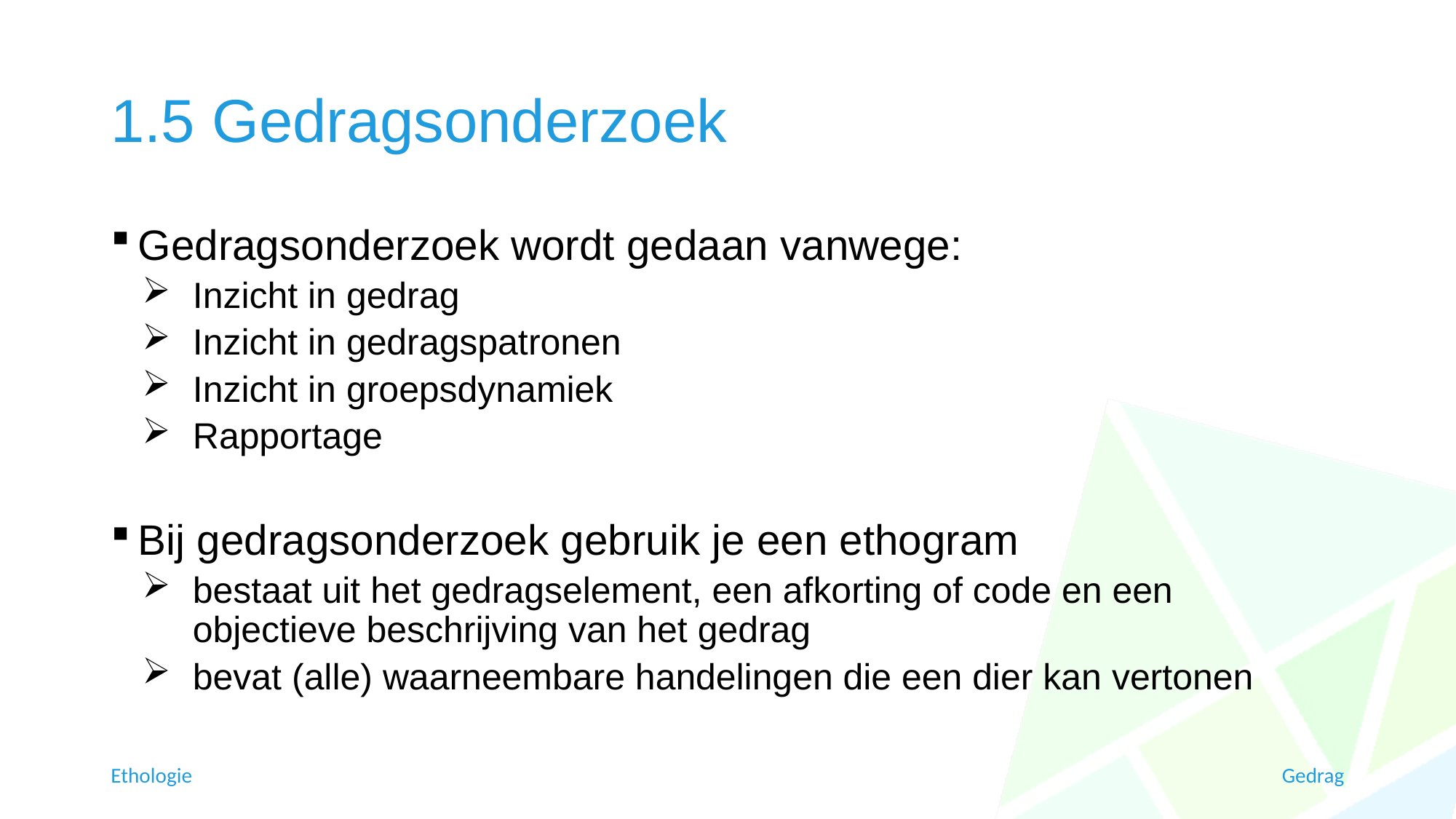

# 1.5 Gedragsonderzoek
Gedragsonderzoek wordt gedaan vanwege:
Inzicht in gedrag
Inzicht in gedragspatronen
Inzicht in groepsdynamiek
Rapportage

Bij gedragsonderzoek gebruik je een ethogram
bestaat uit het gedragselement, een afkorting of code en een objectieve beschrijving van het gedrag
bevat (alle) waarneembare handelingen die een dier kan vertonen

Ethologie
Gedrag